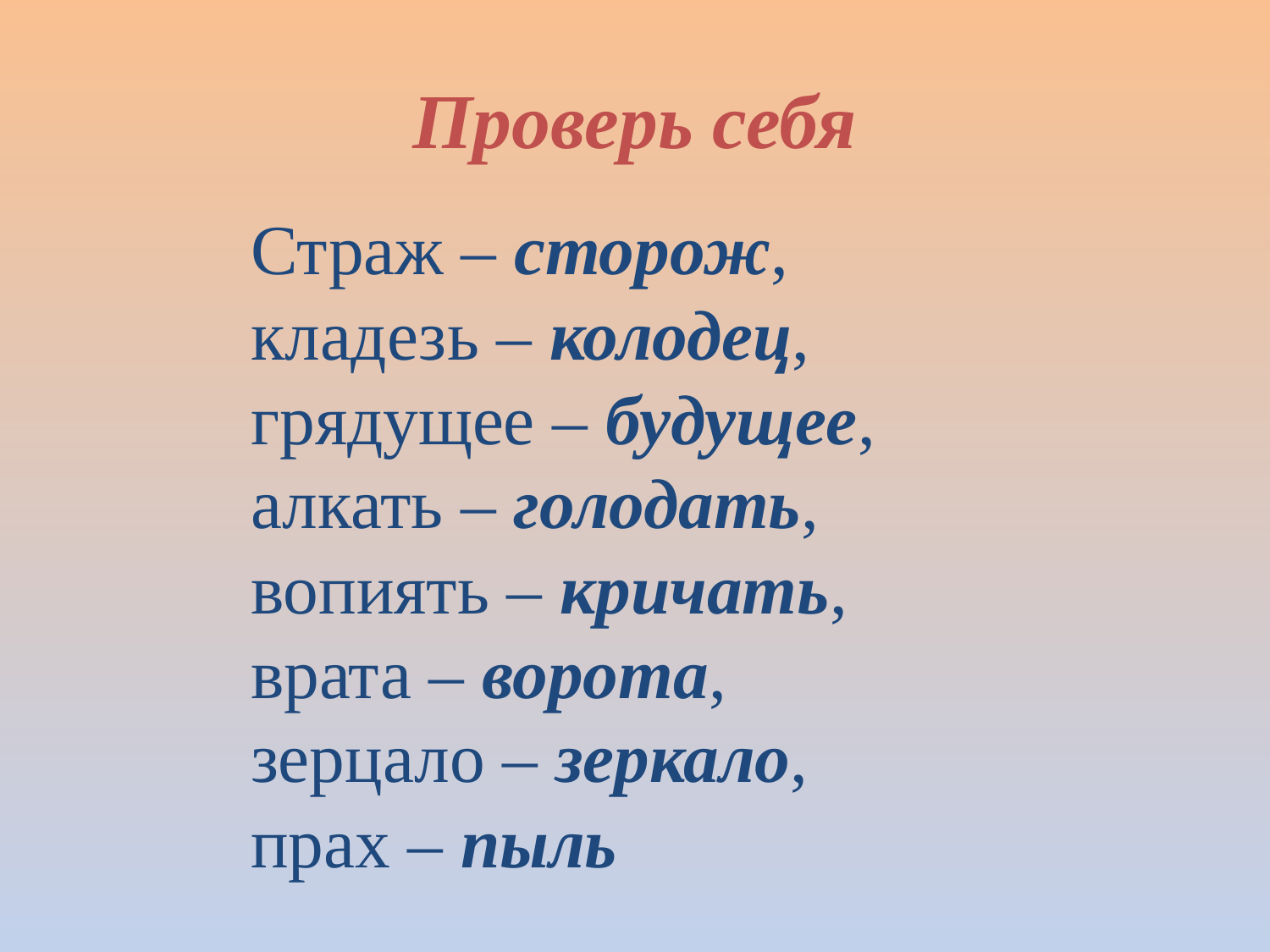

# Проверь себя
Страж – сторож, кладезь – колодец, грядущее – будущее, алкать – голодать, вопиять – кричать, врата – ворота, зерцало – зеркало, прах – пыль